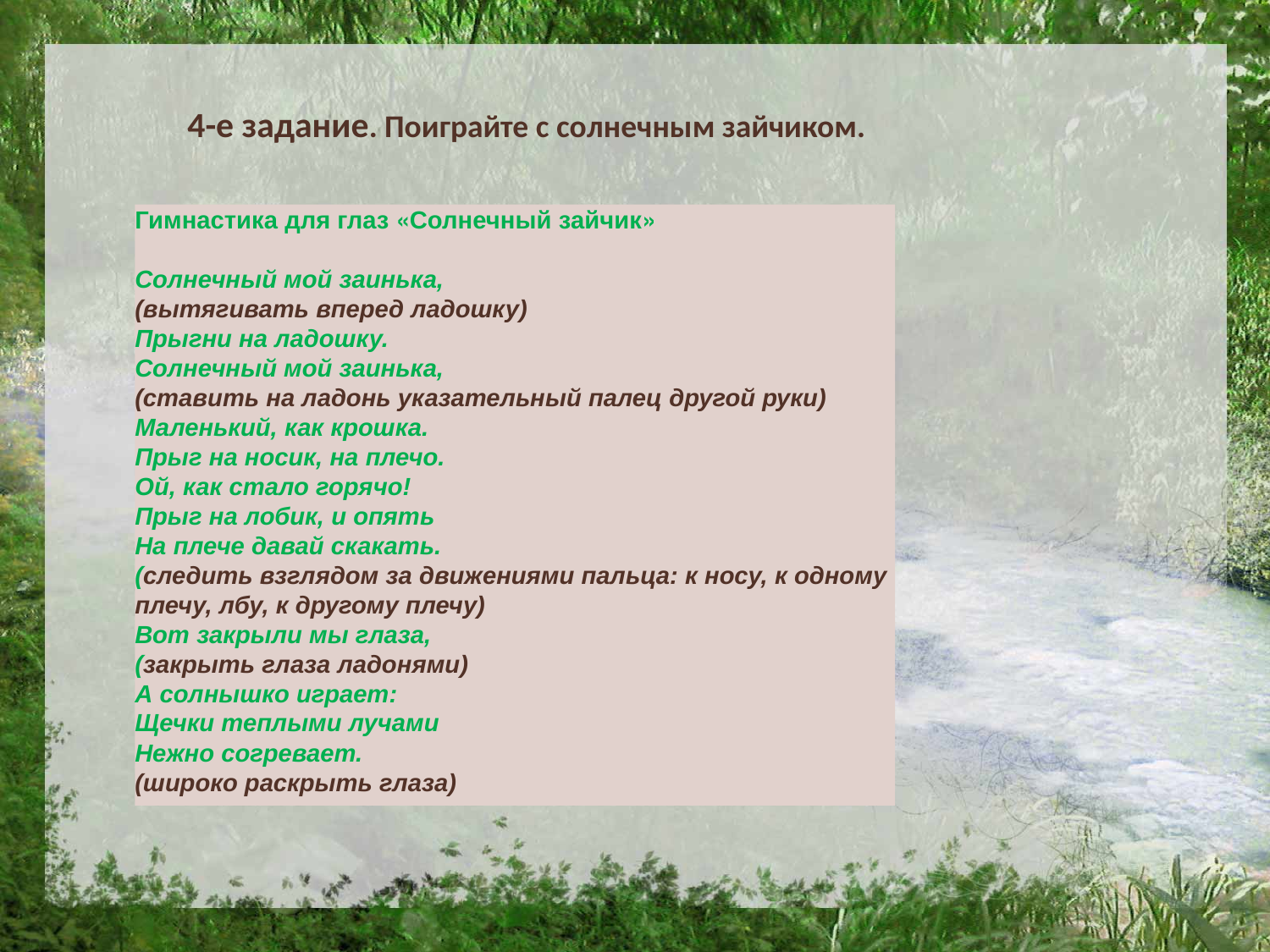

4-е задание. Поиграйте с солнечным зайчиком.
Гимнастика для глаз «Солнечный зайчик»

Солнечный мой заинька,
(вытягивать вперед ладошку)
Прыгни на ладошку.
Солнечный мой заинька,
(ставить на ладонь указательный палец другой руки)
Маленький, как крошка.
Прыг на носик, на плечо.
Ой, как стало горячо!
Прыг на лобик, и опять
На плече давай скакать.
(следить взглядом за движениями пальца: к носу, к одному плечу, лбу, к другому плечу)
Вот закрыли мы глаза,
(закрыть глаза ладонями)
А солнышко играет:
Щечки теплыми лучами
Нежно согревает.
(широко раскрыть глаза)